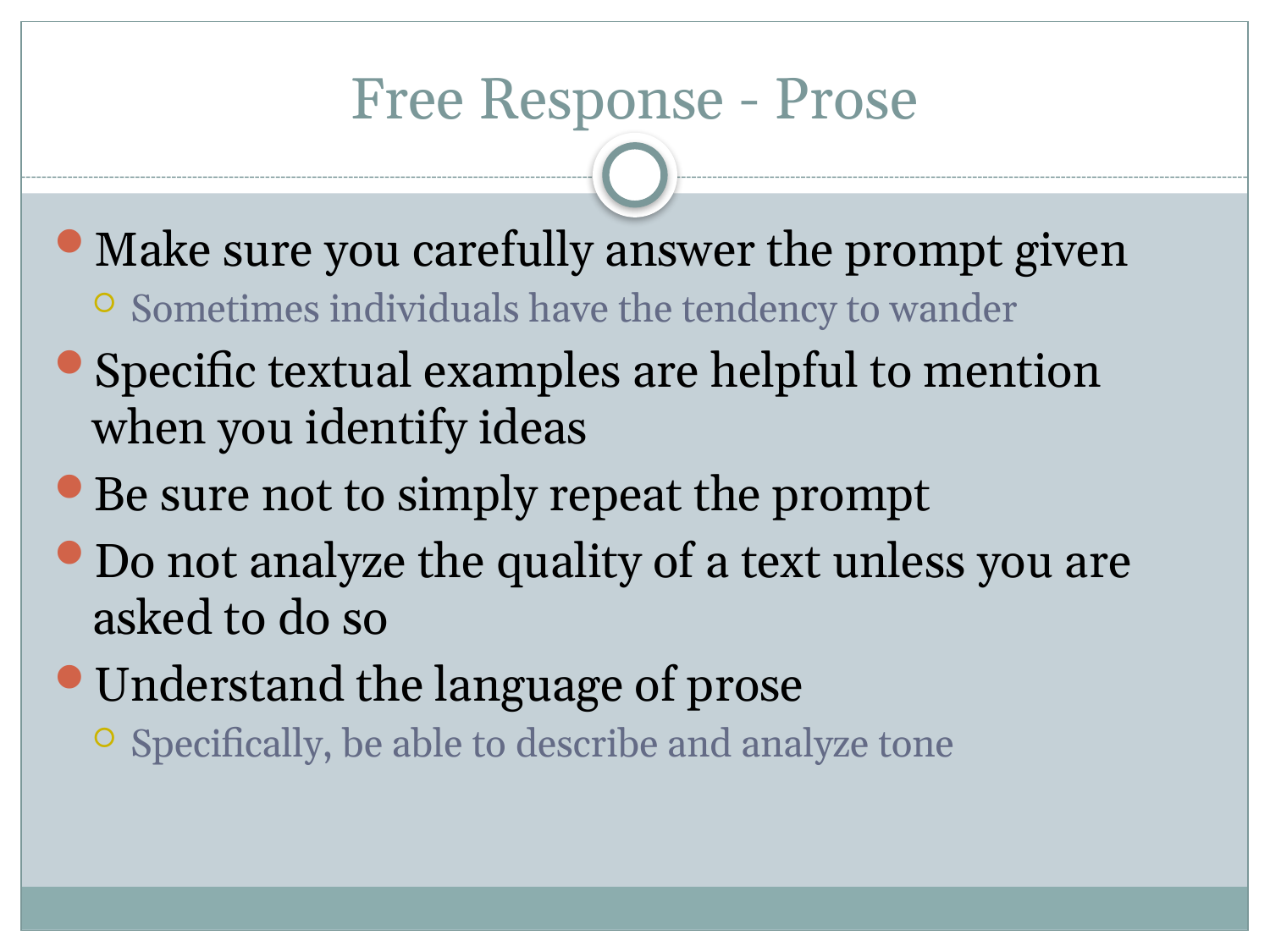

# Free Response - Prose
Make sure you carefully answer the prompt given
Sometimes individuals have the tendency to wander
Specific textual examples are helpful to mention when you identify ideas
Be sure not to simply repeat the prompt
Do not analyze the quality of a text unless you are asked to do so
Understand the language of prose
Specifically, be able to describe and analyze tone